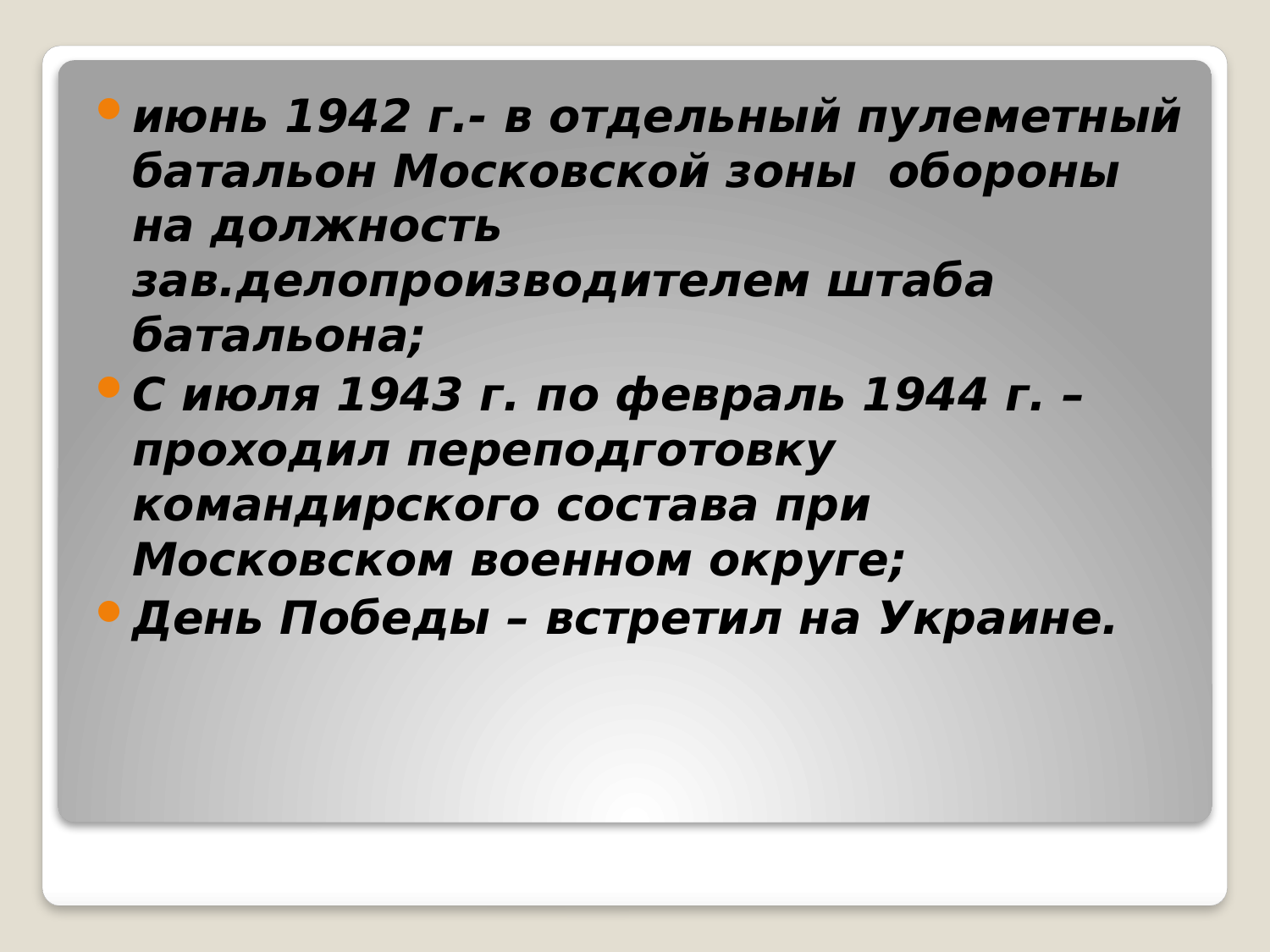

июнь 1942 г.- в отдельный пулеметный батальон Московской зоны  обороны на должность зав.делопроизводителем штаба батальона;
С июля 1943 г. по февраль 1944 г. – проходил переподготовку командирского состава при Московском военном округе;
День Победы – встретил на Украине.